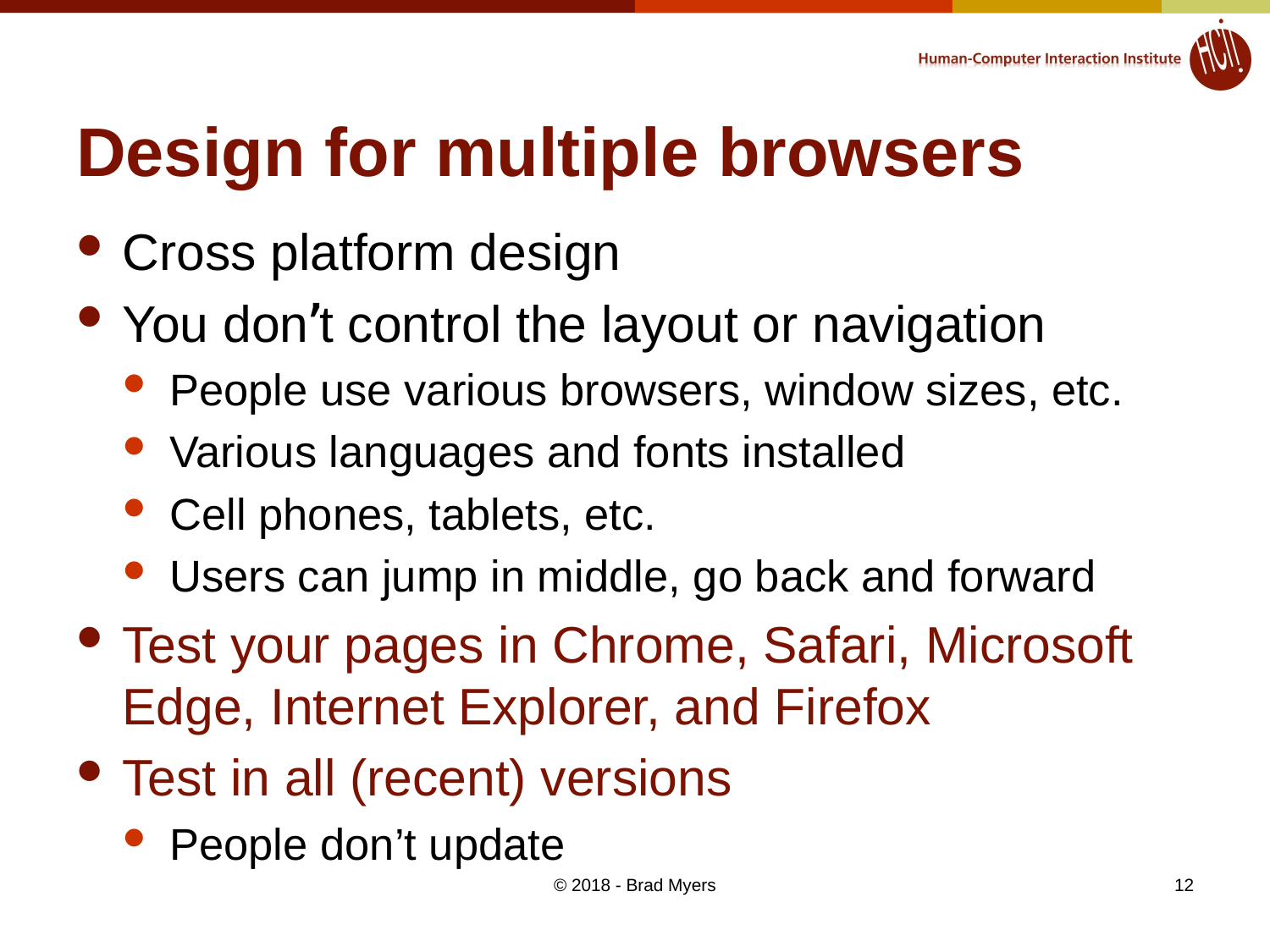

# Design for multiple browsers
Cross platform design
You don’t control the layout or navigation
People use various browsers, window sizes, etc.
Various languages and fonts installed
Cell phones, tablets, etc.
Users can jump in middle, go back and forward
Test your pages in Chrome, Safari, Microsoft Edge, Internet Explorer, and Firefox
Test in all (recent) versions
People don’t update
© 2018 - Brad Myers
12